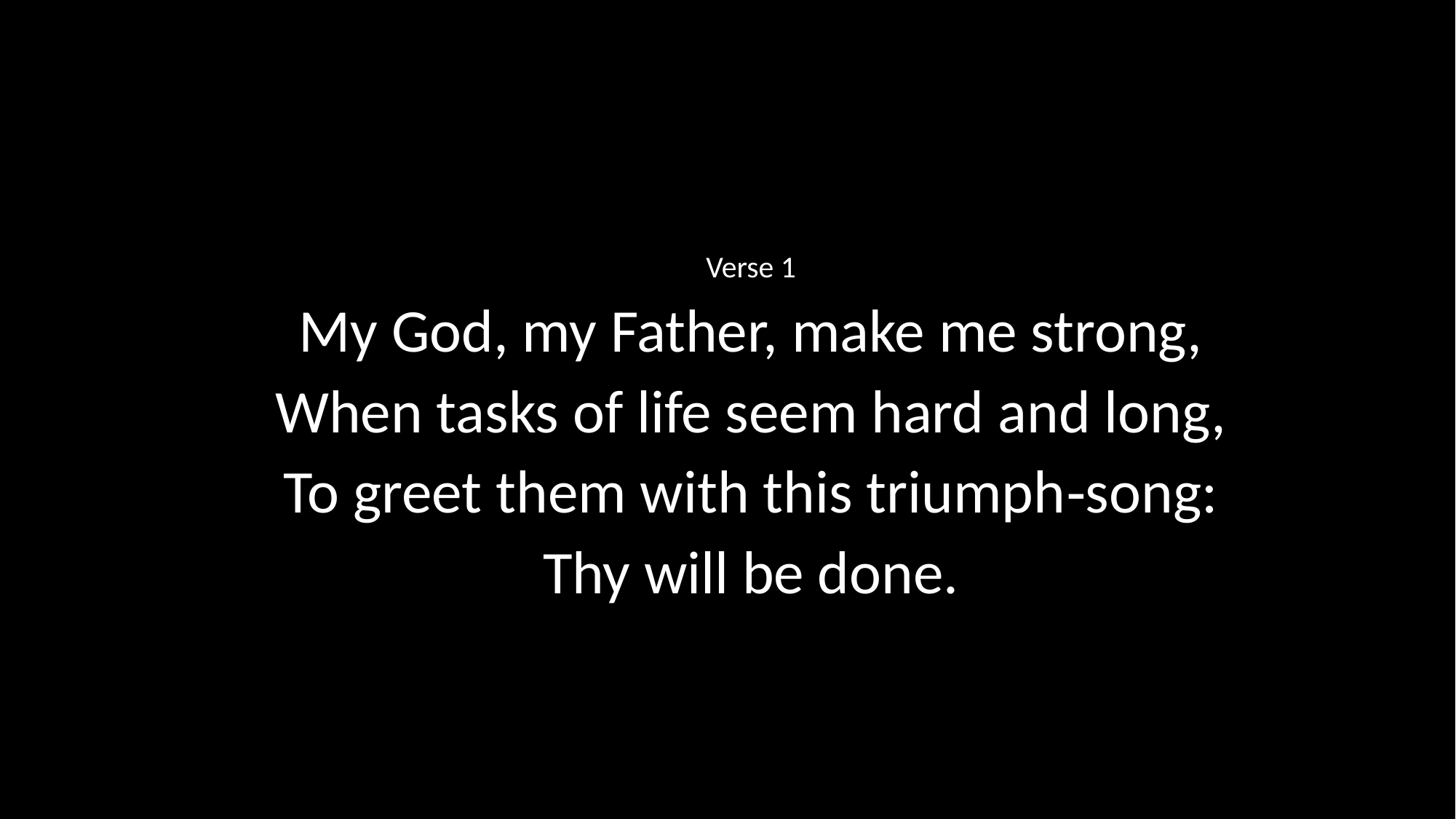

Verse 1
My God, my Father, make me strong,
When tasks of life seem hard and long,
To greet them with this triumph‑song:
Thy will be done.